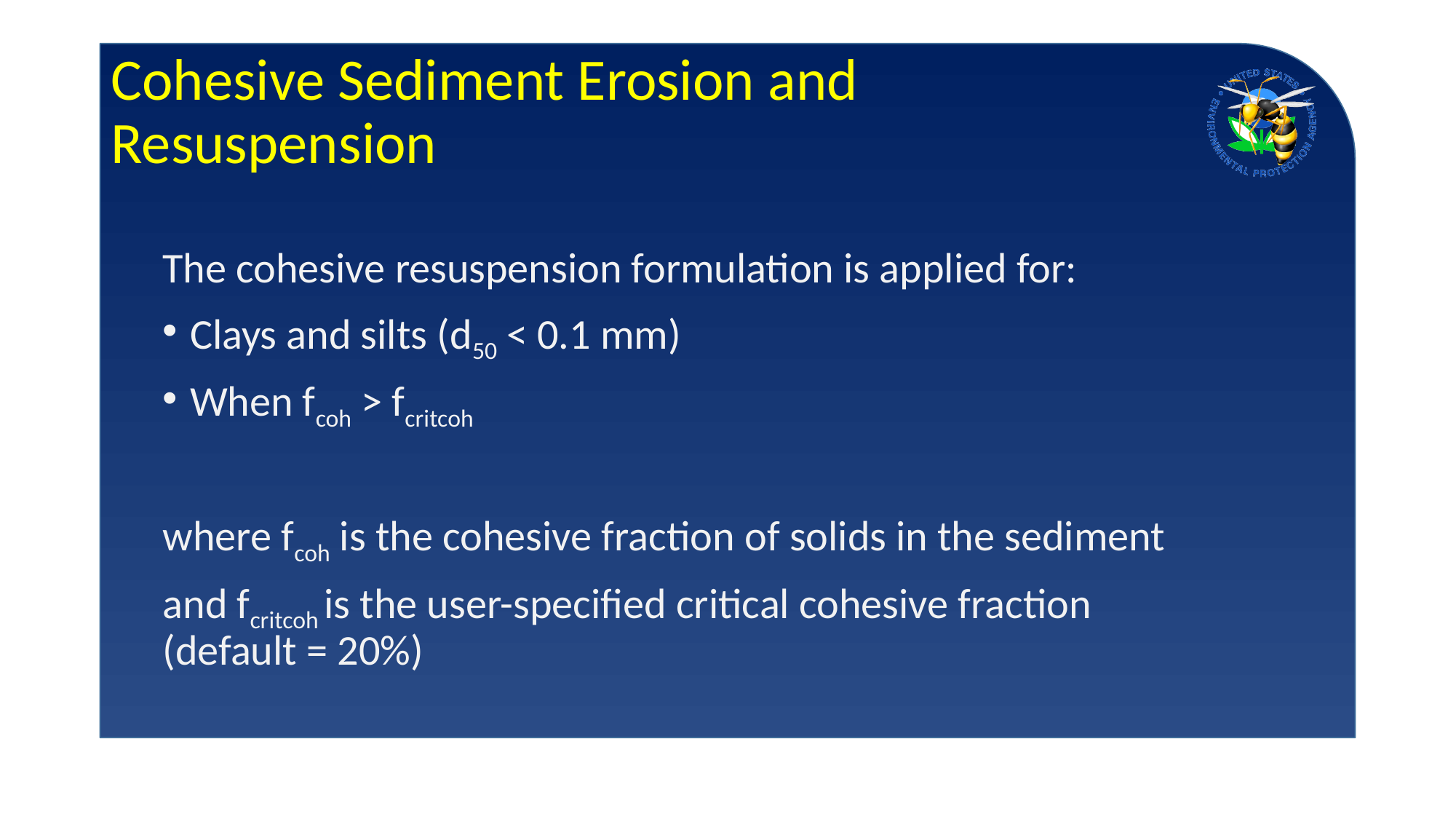

# Cohesive Sediment Erosion and Resuspension
The cohesive resuspension formulation is applied for:
Clays and silts (d50 < 0.1 mm)
When fcoh > fcritcoh

where fcoh is the cohesive fraction of solids in the sediment
and fcritcoh is the user-specified critical cohesive fraction (default = 20%)